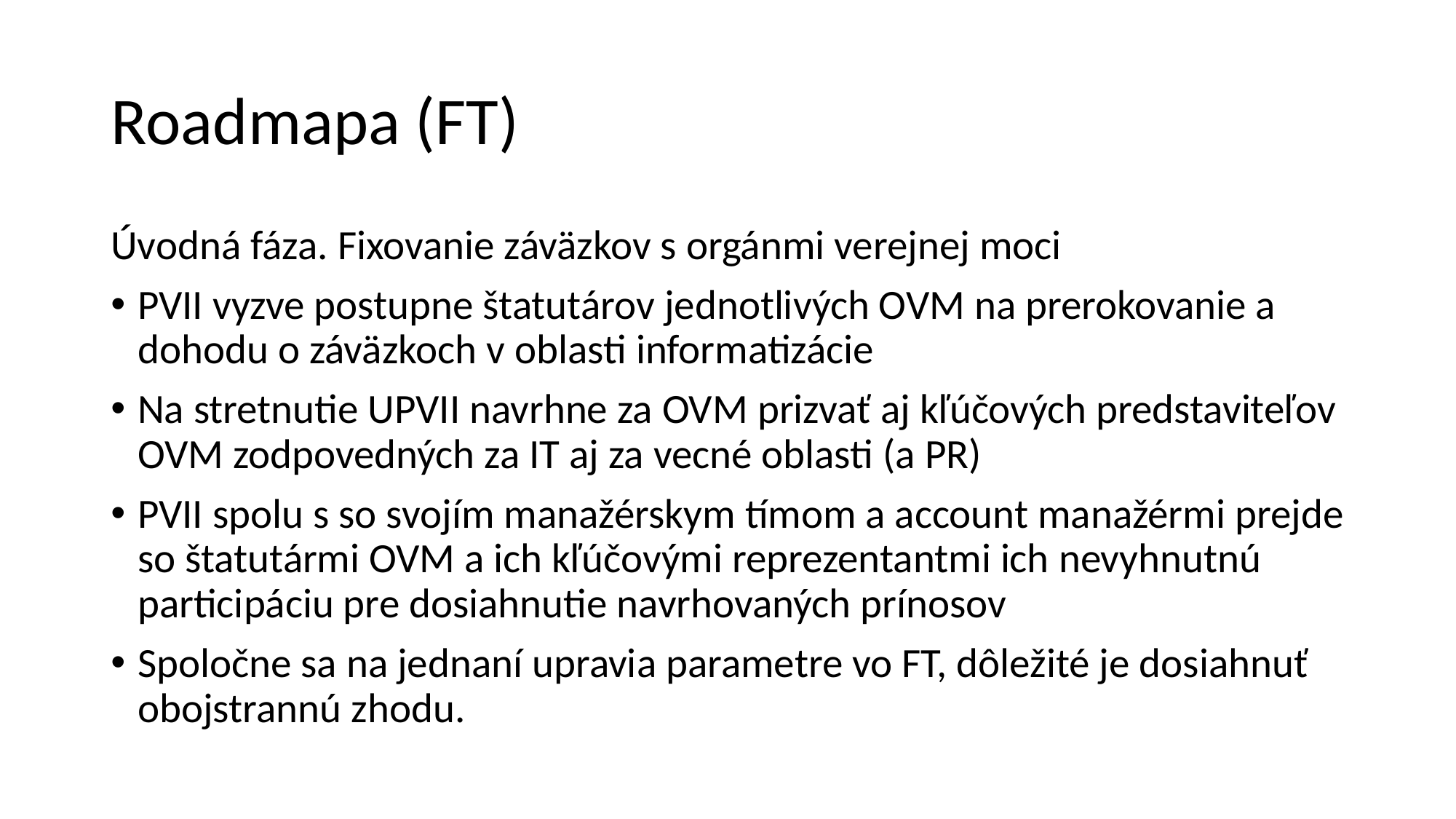

# Roadmapa (FT)
Úvodná fáza. Fixovanie záväzkov s orgánmi verejnej moci
PVII vyzve postupne štatutárov jednotlivých OVM na prerokovanie a dohodu o záväzkoch v oblasti informatizácie
Na stretnutie UPVII navrhne za OVM prizvať aj kľúčových predstaviteľov OVM zodpovedných za IT aj za vecné oblasti (a PR)
PVII spolu s so svojím manažérskym tímom a account manažérmi prejde so štatutármi OVM a ich kľúčovými reprezentantmi ich nevyhnutnú participáciu pre dosiahnutie navrhovaných prínosov
Spoločne sa na jednaní upravia parametre vo FT, dôležité je dosiahnuť obojstrannú zhodu.